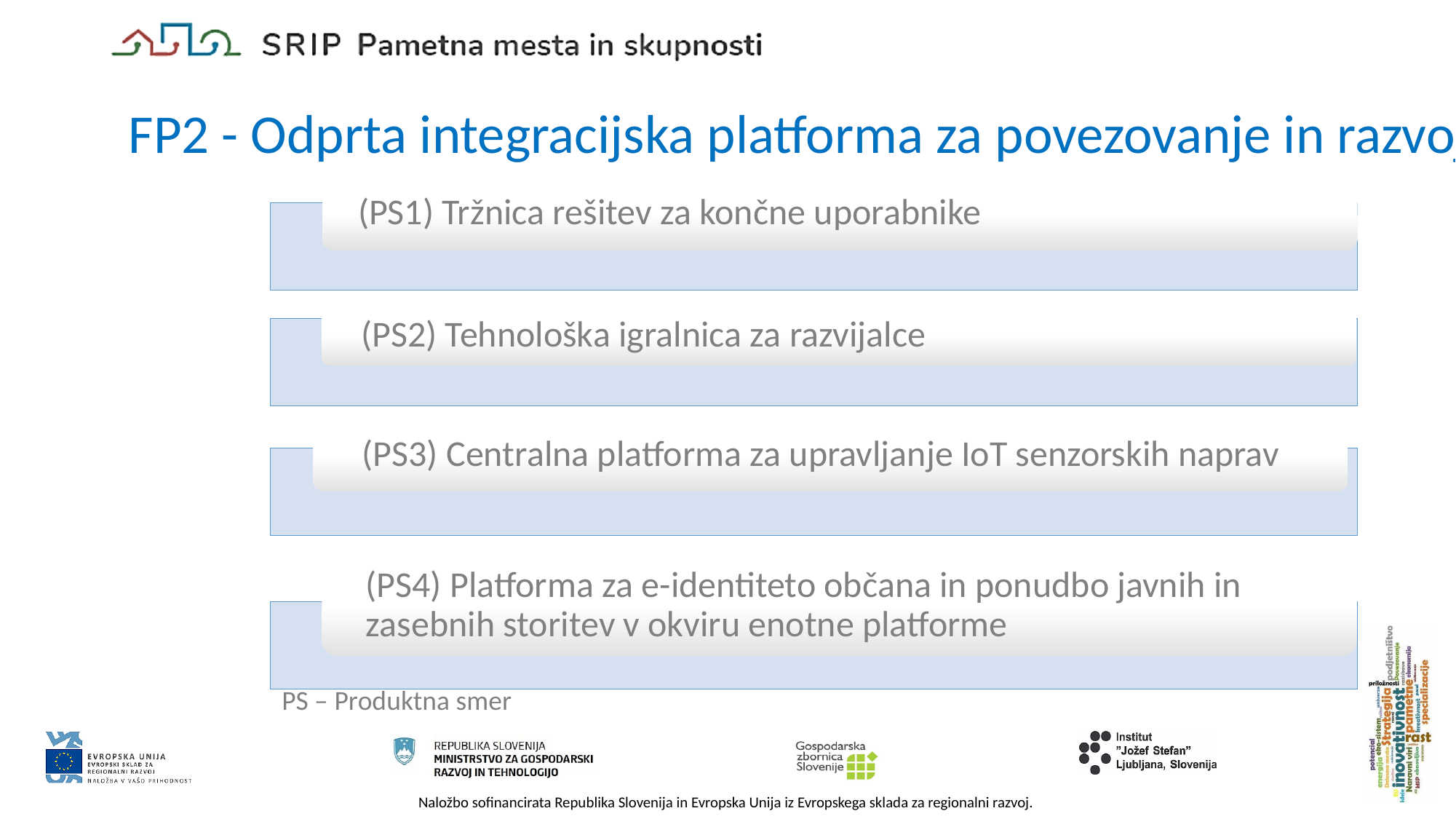

# FP2 - Odprta integracijska platforma za povezovanje in razvoj
(PS1) Tržnica rešitev za končne uporabnike
(PS2) Tehnološka igralnica za razvijalce
 (PS3) Centralna platforma za upravljanje IoT senzorskih naprav
(PS4) Platforma za e-identiteto občana in ponudbo javnih in zasebnih storitev v okviru enotne platforme
PS – Produktna smer